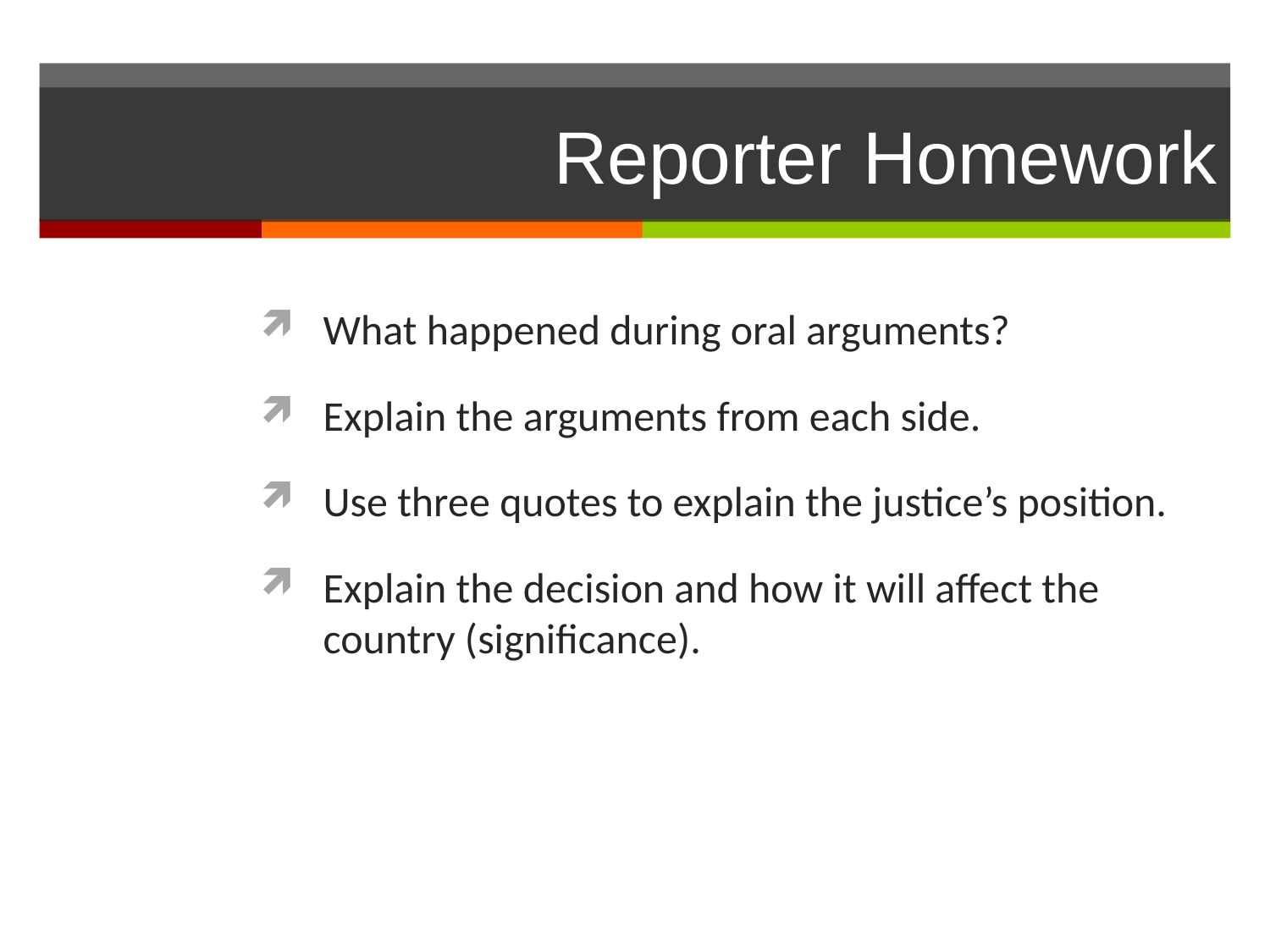

# Reporter Homework
What happened during oral arguments?
Explain the arguments from each side.
Use three quotes to explain the justice’s position.
Explain the decision and how it will affect the country (significance).